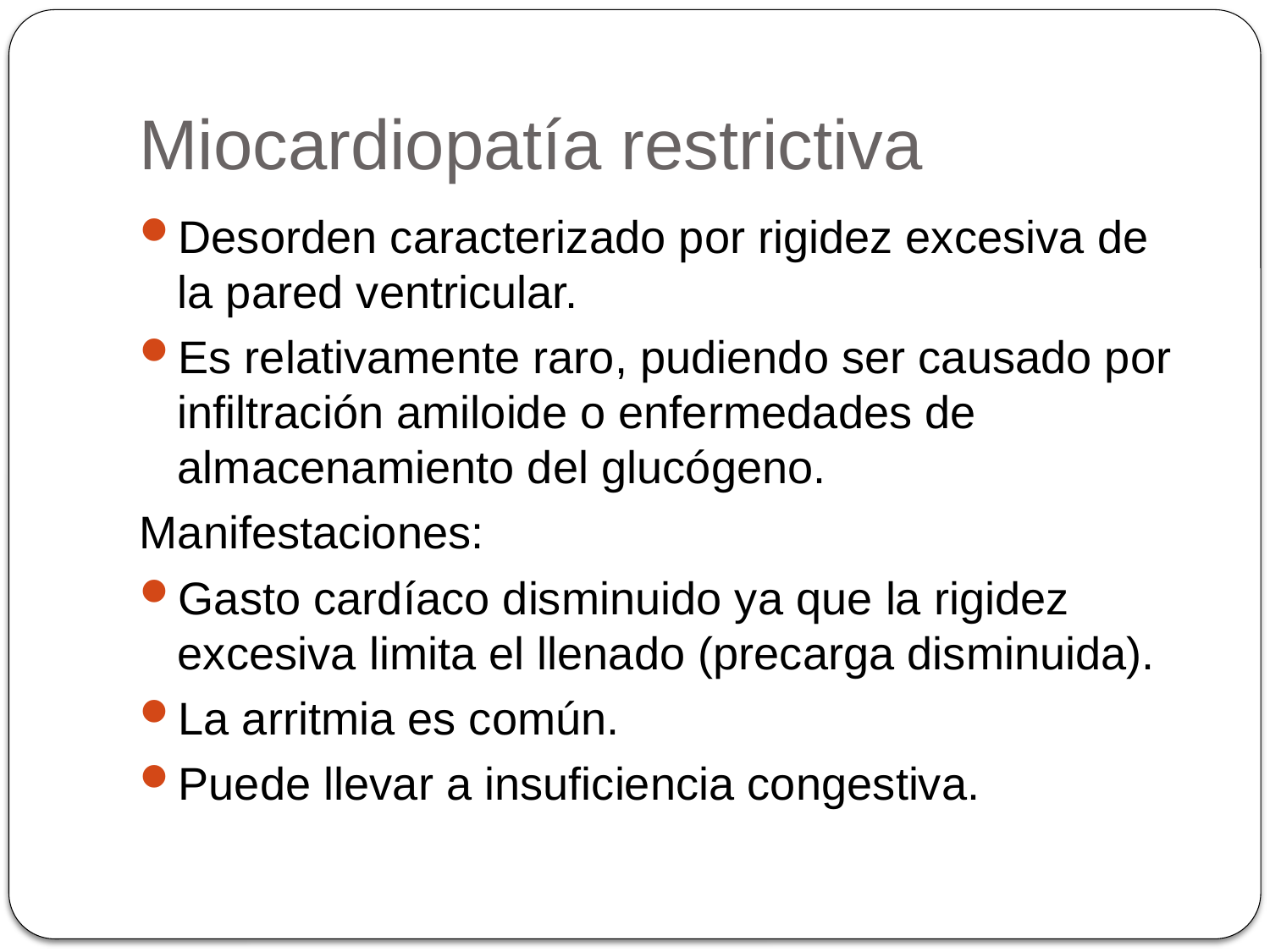

# Miocardiopatía restrictiva
Desorden caracterizado por rigidez excesiva de la pared ventricular.
Es relativamente raro, pudiendo ser causado por infiltración amiloide o enfermedades de almacenamiento del glucógeno.
Manifestaciones:
Gasto cardíaco disminuido ya que la rigidez excesiva limita el llenado (precarga disminuida).
La arritmia es común.
Puede llevar a insuficiencia congestiva.